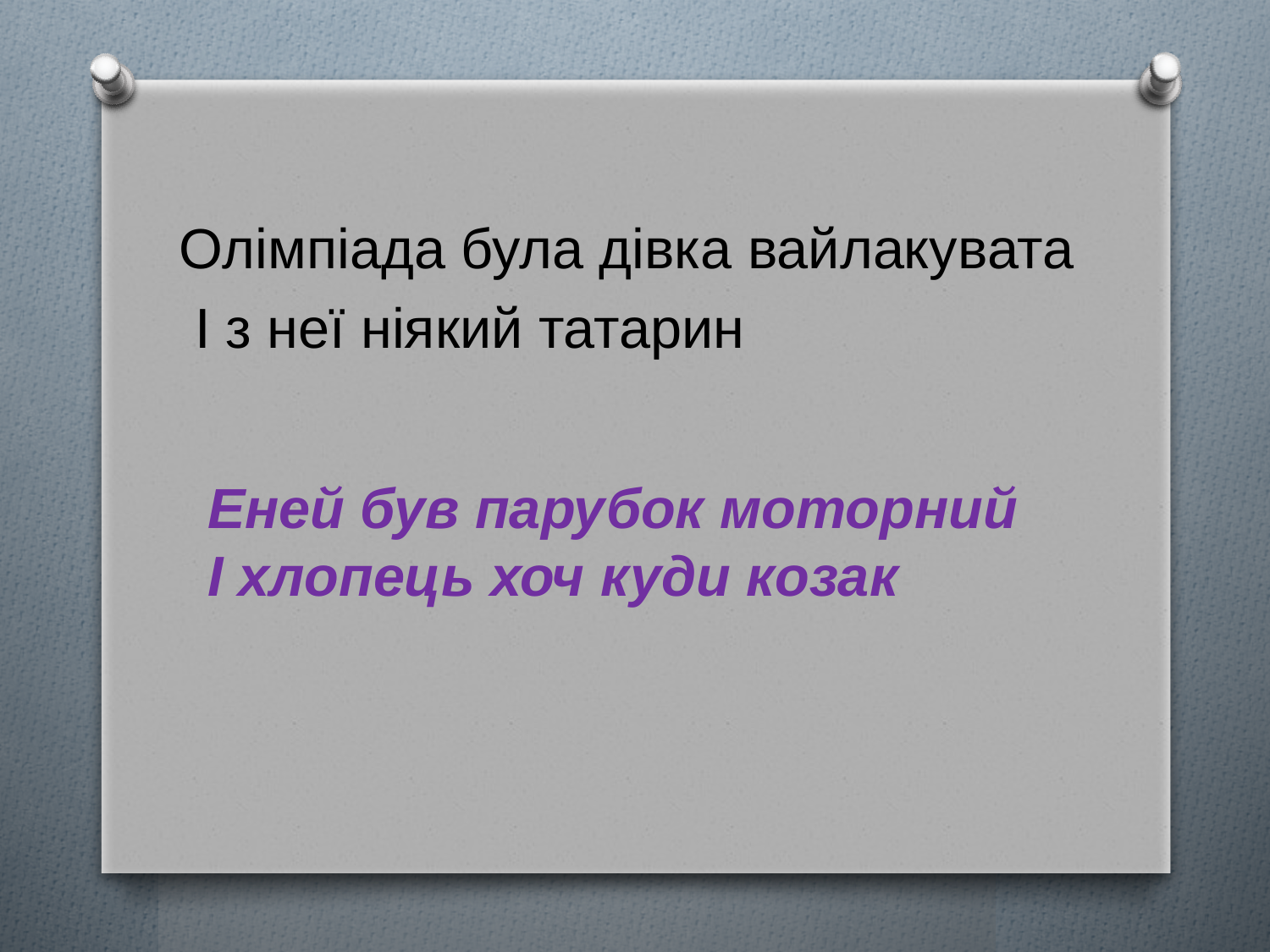

Олімпіада була дівка вайлакувата
   І з неї ніякий татарин

Еней був парубок моторний
І хлопець хоч куди козак